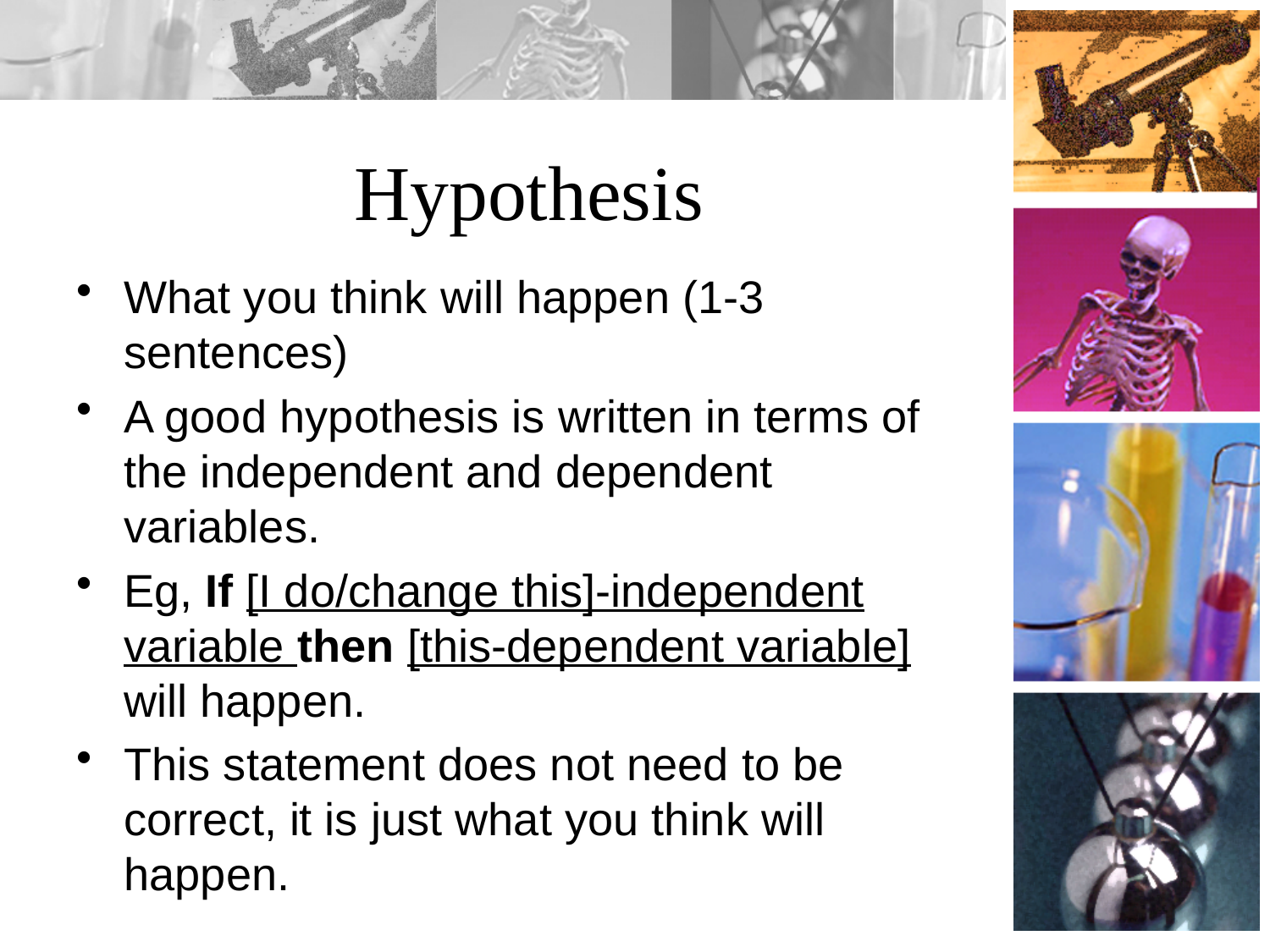

# Hypothesis
What you think will happen (1-3 sentences)
A good hypothesis is written in terms of the independent and dependent variables.
Eg, If [I do/change this]-independent variable then [this-dependent variable] will happen.
This statement does not need to be correct, it is just what you think will happen.